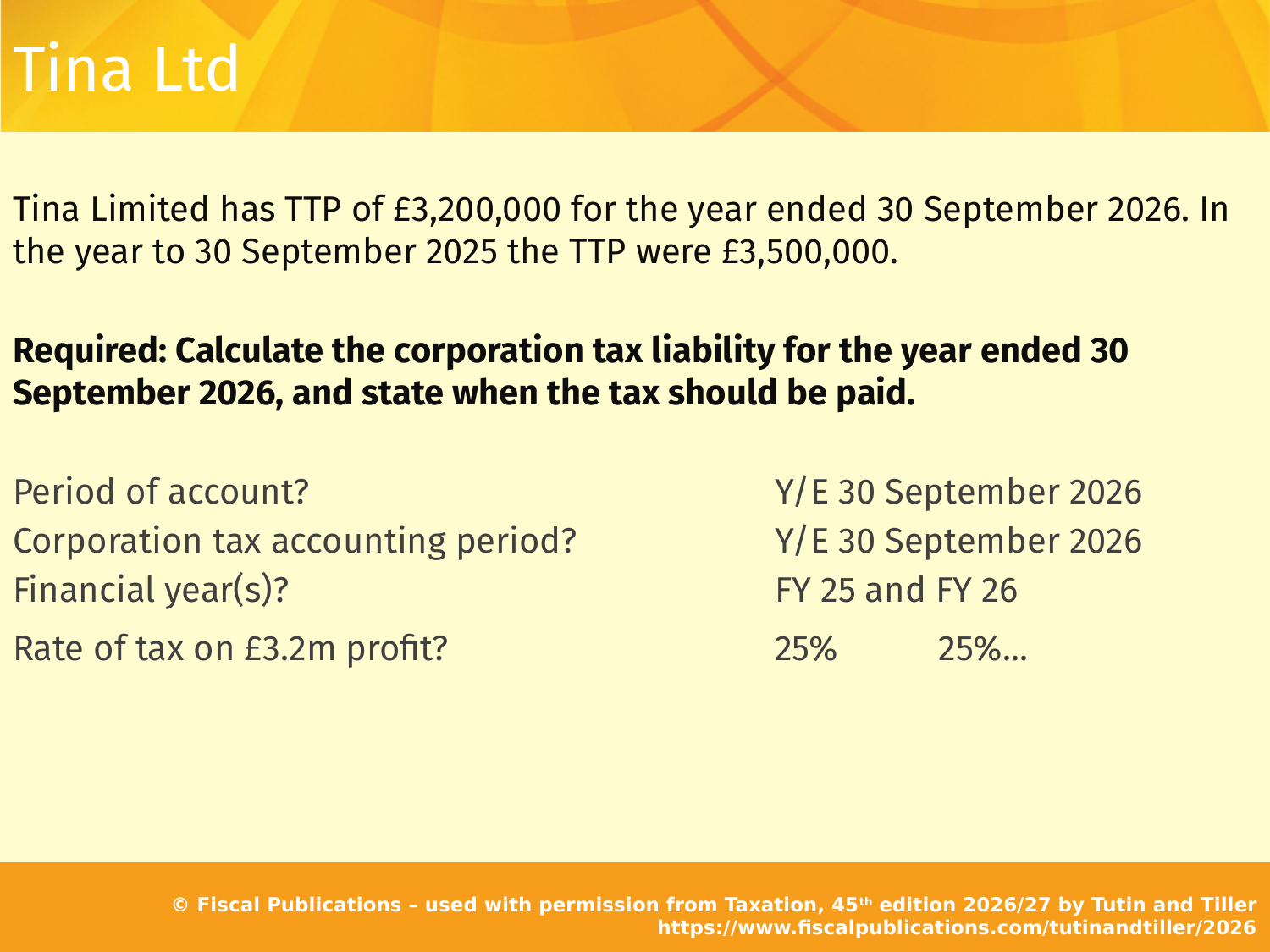

# Tina Ltd

Tina Limited has TTP of £3,200,000 for the year ended 30 September 2026. In the year to 30 September 2025 the TTP were £3,500,000.

Required: Calculate the corporation tax liability for the year ended 30 September 2026, and state when the tax should be paid.

Period of account?			    	Y/E 30 September 2026
Corporation tax accounting period?     		Y/E 30 September 2026
Financial year(s)?				FY 25 and FY 26
Rate of tax on £3.2m profit?			25%	    25%...